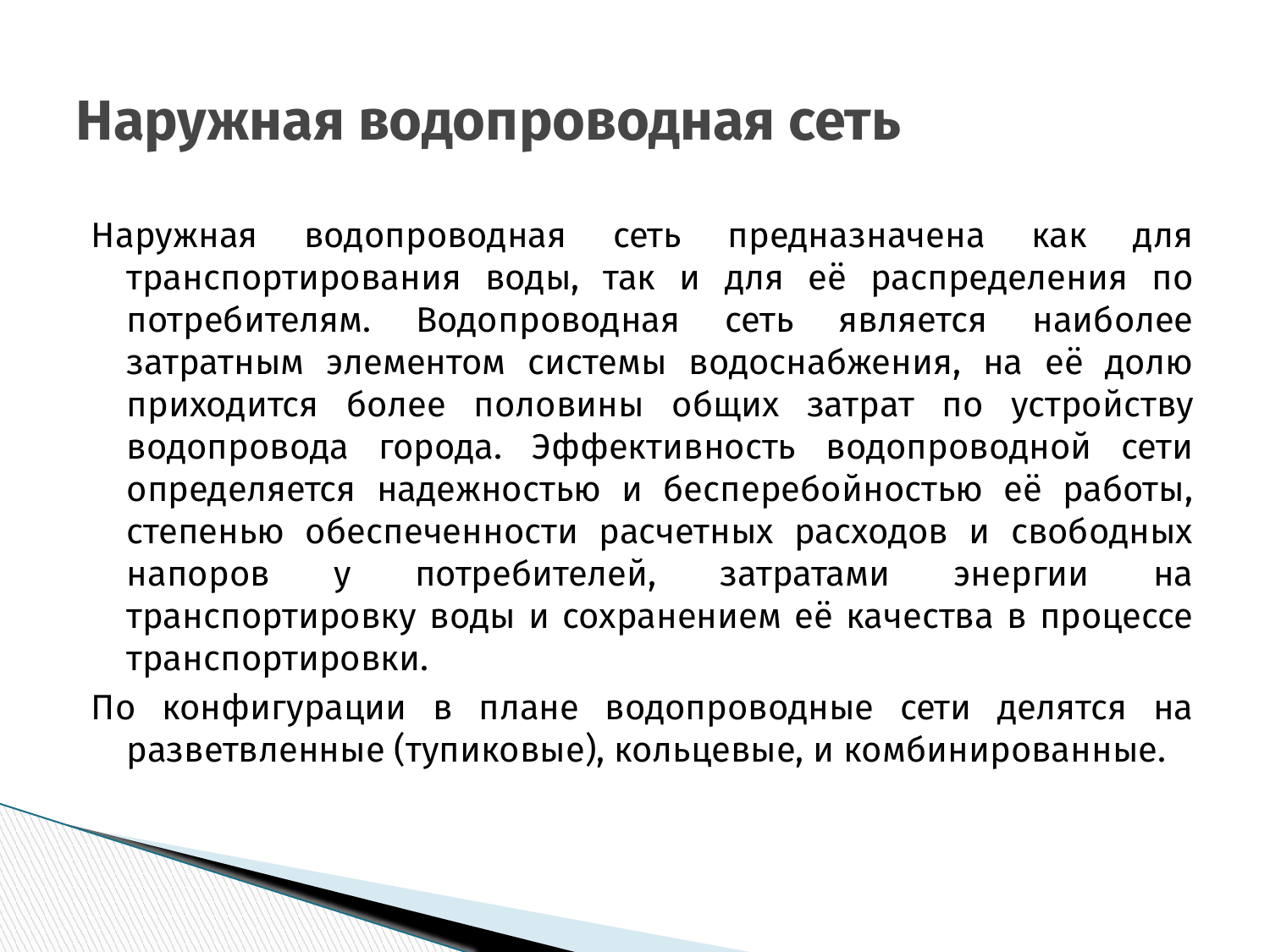

# Наружная водопроводная сеть
Наружная водопроводная сеть предназначена как для транспортирования воды, так и для её распределения по потребителям. Водопроводная сеть является наиболее затратным элементом системы водоснабжения, на её долю приходится более половины общих затрат по устройству водопровода города. Эффективность водопроводной сети определяется надежностью и бесперебойностью её работы, степенью обеспеченности расчетных расходов и свободных напоров у потребителей, затратами энергии на транспортировку воды и сохранением её качества в процессе транспортировки.
По конфигурации в плане водопроводные сети делятся на разветвленные (тупиковые), кольцевые, и комбинированные.